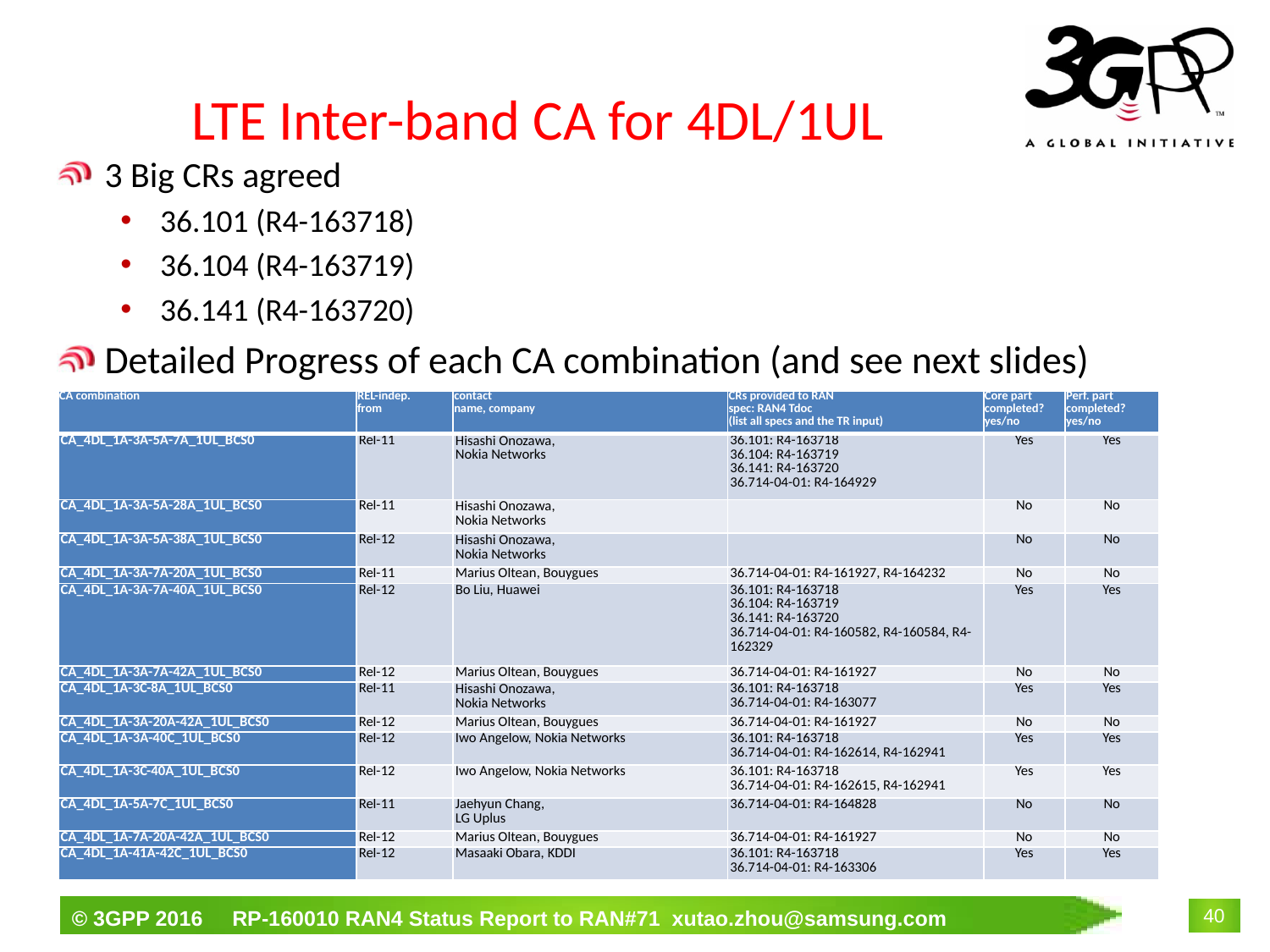

# LTE Inter-band CA for 4DL/1UL
3 Big CRs agreed
36.101 (R4-163718)
36.104 (R4-163719)
36.141 (R4-163720)
Detailed Progress of each CA combination (and see next slides)

| CA combination | REL-indep. from | contact name, company | CRs provided to RAN spec: RAN4 Tdoc (list all specs and the TR input) | Core part completed? yes/no | Perf. part completed? yes/no |
| --- | --- | --- | --- | --- | --- |
| CA\_4DL\_1A-3A-5A-7A\_1UL\_BCS0 | Rel-11 | Hisashi Onozawa, Nokia Networks | 36.101: R4-163718 36.104: R4-163719 36.141: R4-163720 36.714-04-01: R4-164929 | Yes | Yes |
| CA\_4DL\_1A-3A-5A-28A\_1UL\_BCS0 | Rel-11 | Hisashi Onozawa, Nokia Networks |  | No | No |
| CA\_4DL\_1A-3A-5A-38A\_1UL\_BCS0 | Rel-12 | Hisashi Onozawa, Nokia Networks |  | No | No |
| CA\_4DL\_1A-3A-7A-20A\_1UL\_BCS0 | Rel-11 | Marius Oltean, Bouygues | 36.714-04-01: R4-161927, R4-164232 | No | No |
| CA\_4DL\_1A-3A-7A-40A\_1UL\_BCS0 | Rel-12 | Bo Liu, Huawei | 36.101: R4-163718 36.104: R4-163719 36.141: R4-163720 36.714-04-01: R4-160582, R4-160584, R4-162329 | Yes | Yes |
| CA\_4DL\_1A-3A-7A-42A\_1UL\_BCS0 | Rel-12 | Marius Oltean, Bouygues | 36.714-04-01: R4-161927 | No | No |
| CA\_4DL\_1A-3C-8A\_1UL\_BCS0 | Rel-11 | Hisashi Onozawa, Nokia Networks | 36.101: R4-163718 36.714-04-01: R4-163077 | Yes | Yes |
| CA\_4DL\_1A-3A-20A-42A\_1UL\_BCS0 | Rel-12 | Marius Oltean, Bouygues | 36.714-04-01: R4-161927 | No | No |
| CA\_4DL\_1A-3A-40C\_1UL\_BCS0 | Rel-12 | Iwo Angelow, Nokia Networks | 36.101: R4-163718 36.714-04-01: R4-162614, R4-162941 | Yes | Yes |
| CA\_4DL\_1A-3C-40A\_1UL\_BCS0 | Rel-12 | Iwo Angelow, Nokia Networks | 36.101: R4-163718 36.714-04-01: R4-162615, R4-162941 | Yes | Yes |
| CA\_4DL\_1A-5A-7C\_1UL\_BCS0 | Rel-11 | Jaehyun Chang, LG Uplus | 36.714-04-01: R4-164828 | No | No |
| CA\_4DL\_1A-7A-20A-42A\_1UL\_BCS0 | Rel-12 | Marius Oltean, Bouygues | 36.714-04-01: R4-161927 | No | No |
| CA\_4DL\_1A-41A-42C\_1UL\_BCS0 | Rel-12 | Masaaki Obara, KDDI | 36.101: R4-163718 36.714-04-01: R4-163306 | Yes | Yes |